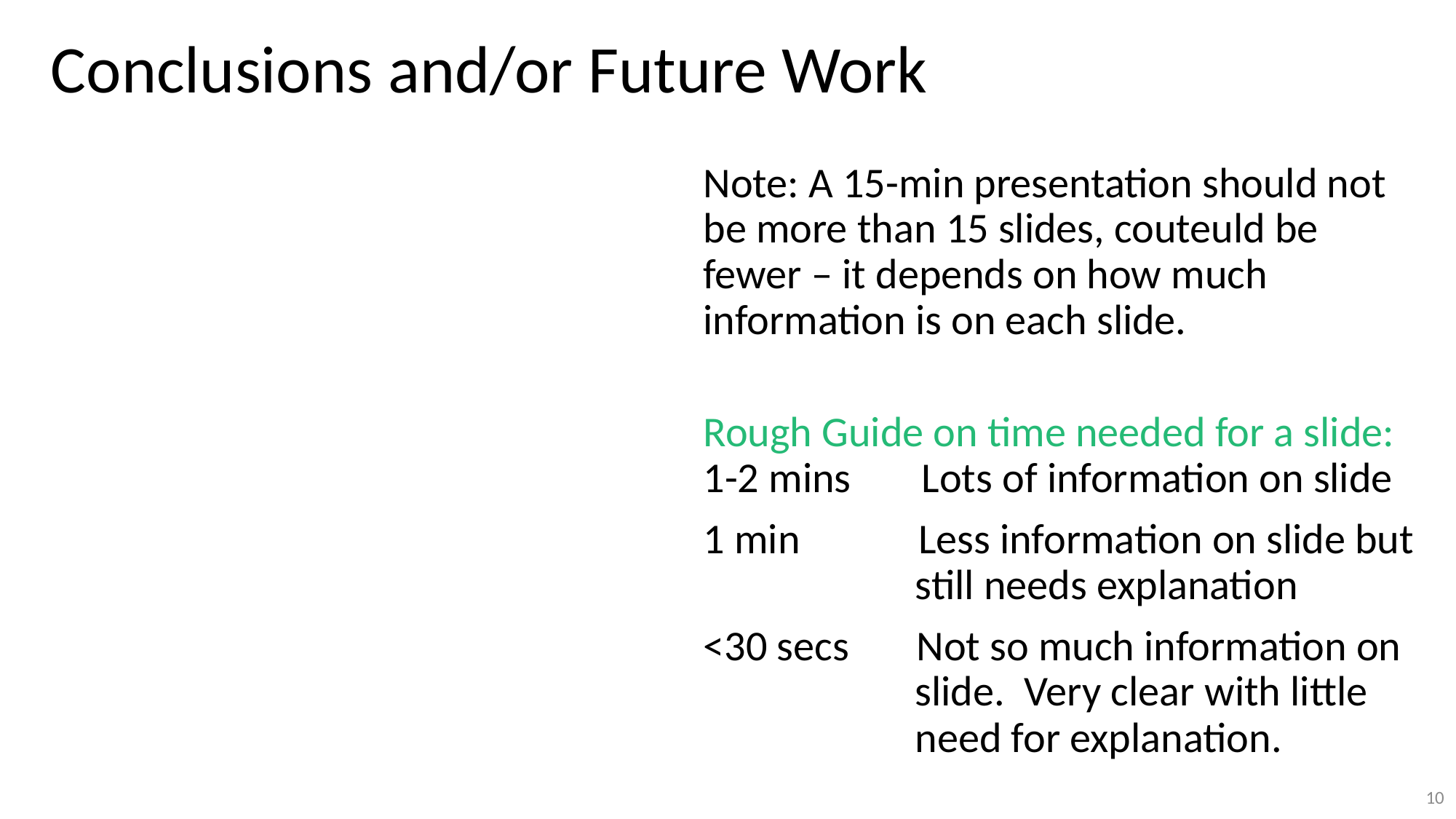

# Conclusions and/or Future Work
Note: A 15-min presentation should not be more than 15 slides, couteuld be fewer – it depends on how much information is on each slide.
Rough Guide on time needed for a slide:
1-2 mins	Lots of information on slide
1 min	           Less information on slide but
                      still needs explanation
<30 secs       Not so much information on
                      slide.  Very clear with little
                      need for explanation.

10